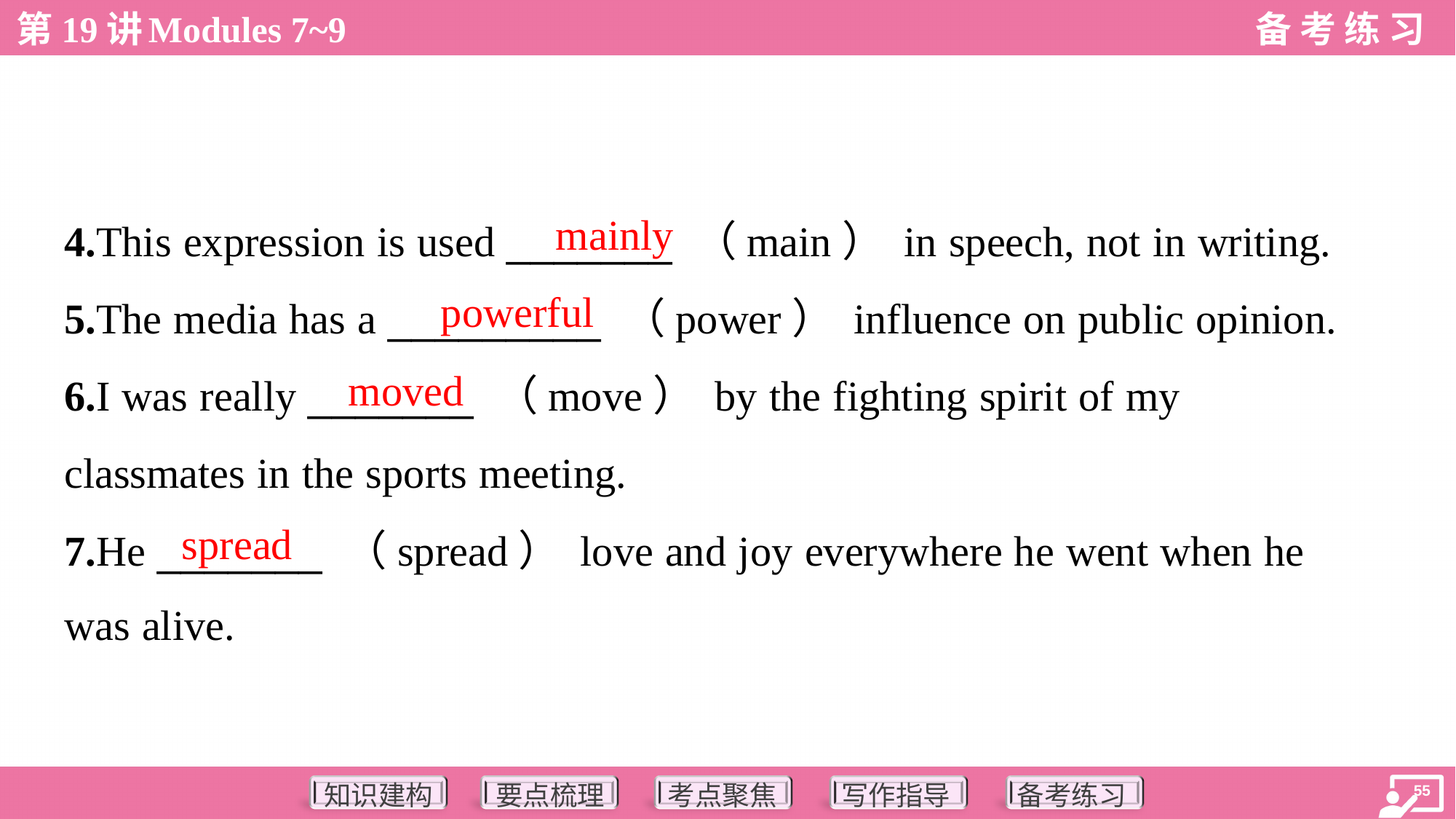

mainly
4.This expression is used _______ （main） in speech, not in writing.
5.The media has a _________ （power） influence on public opinion.
6.I was really _______ （move） by the fighting spirit of my
classmates in the sports meeting.
7.He _______ （spread） love and joy everywhere he went when he
was alive.
powerful
moved
spread